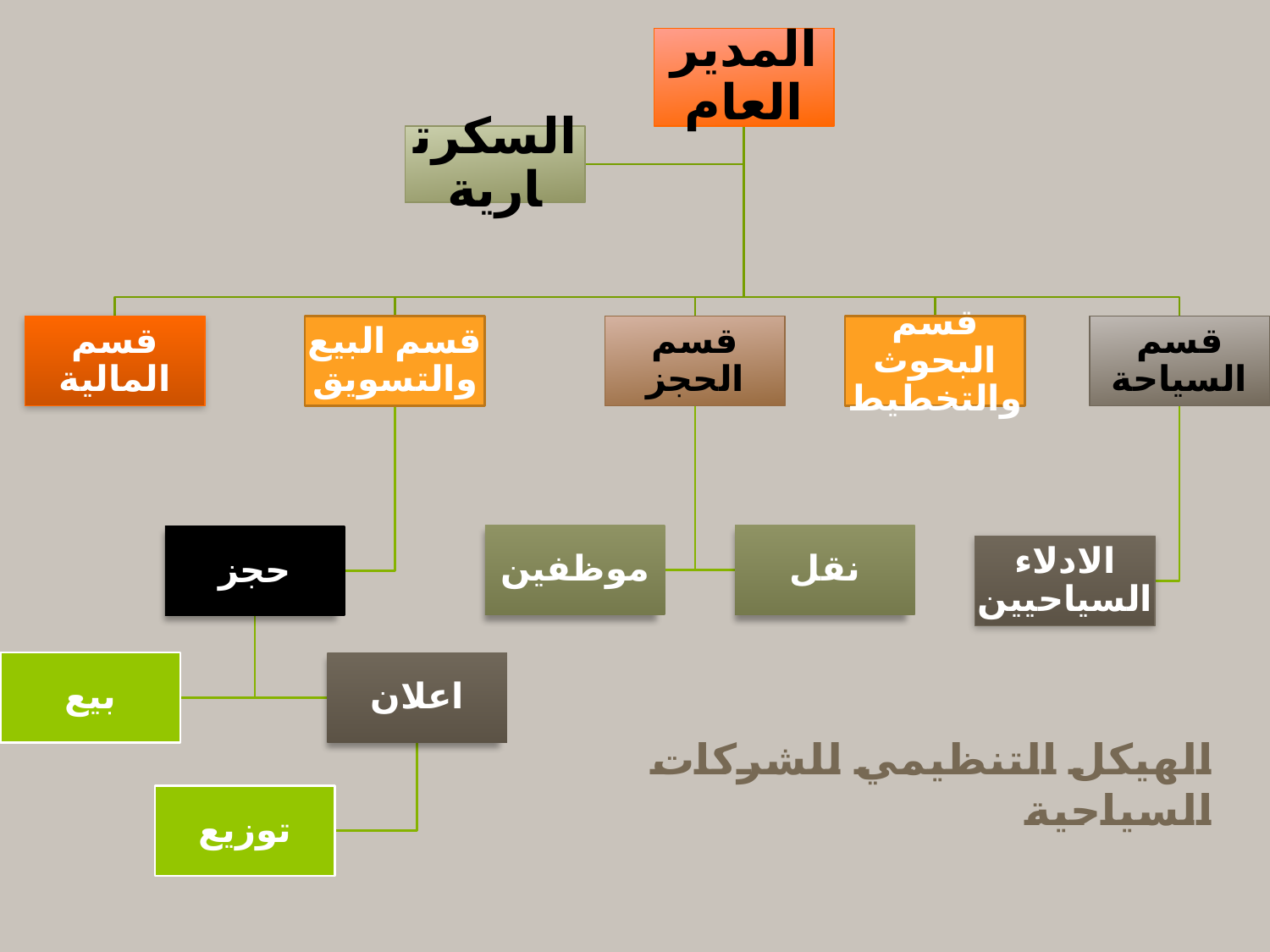

المدير العام
قسم المالية
قسم البيع والتسويق
حجز
بيع
اعلان
توزيع
قسم الحجز
موظفين
نقل
قسم البحوث والتخطيط
قسم السياحة
الادلاء السياحيين
السكرتارية
الهيكل التنظيمي للشركات السياحية